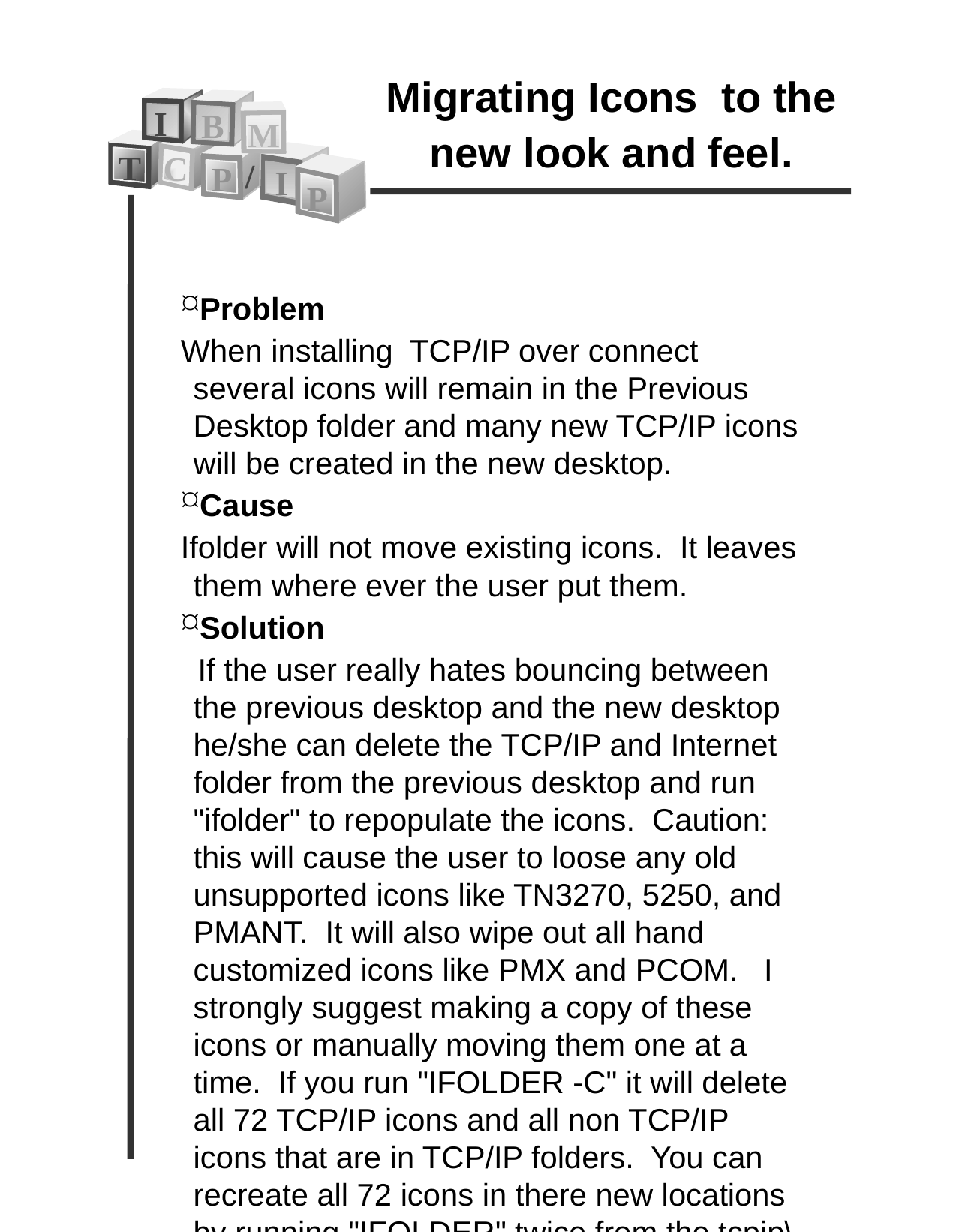

Migrating Icons  to the new look and feel.

I

B

M

T
C

/

P

I

P

Problem
When installing  TCP/IP over connect several icons will remain in the Previous  Desktop folder and many new TCP/IP icons will be created in the new desktop.
Cause
Ifolder will not move existing icons.  It leaves them where ever the user put them.
Solution
  If the user really hates bouncing between the previous desktop and the new desktop he/she can delete the TCP/IP and Internet folder from the previous desktop and run "ifolder" to repopulate the icons.  Caution:  this will cause the user to loose any old unsupported icons like TN3270, 5250, and PMANT.  It will also wipe out all hand customized icons like PMX and PCOM.   I strongly suggest making a copy of these icons or manually moving them one at a time.  If you run "IFOLDER -C" it will delete all 72 TCP/IP icons and all non TCP/IP icons that are in TCP/IP folders.  You can recreate all 72 icons in there new locations by running "IFOLDER" twice from the tcpip\bin directory.